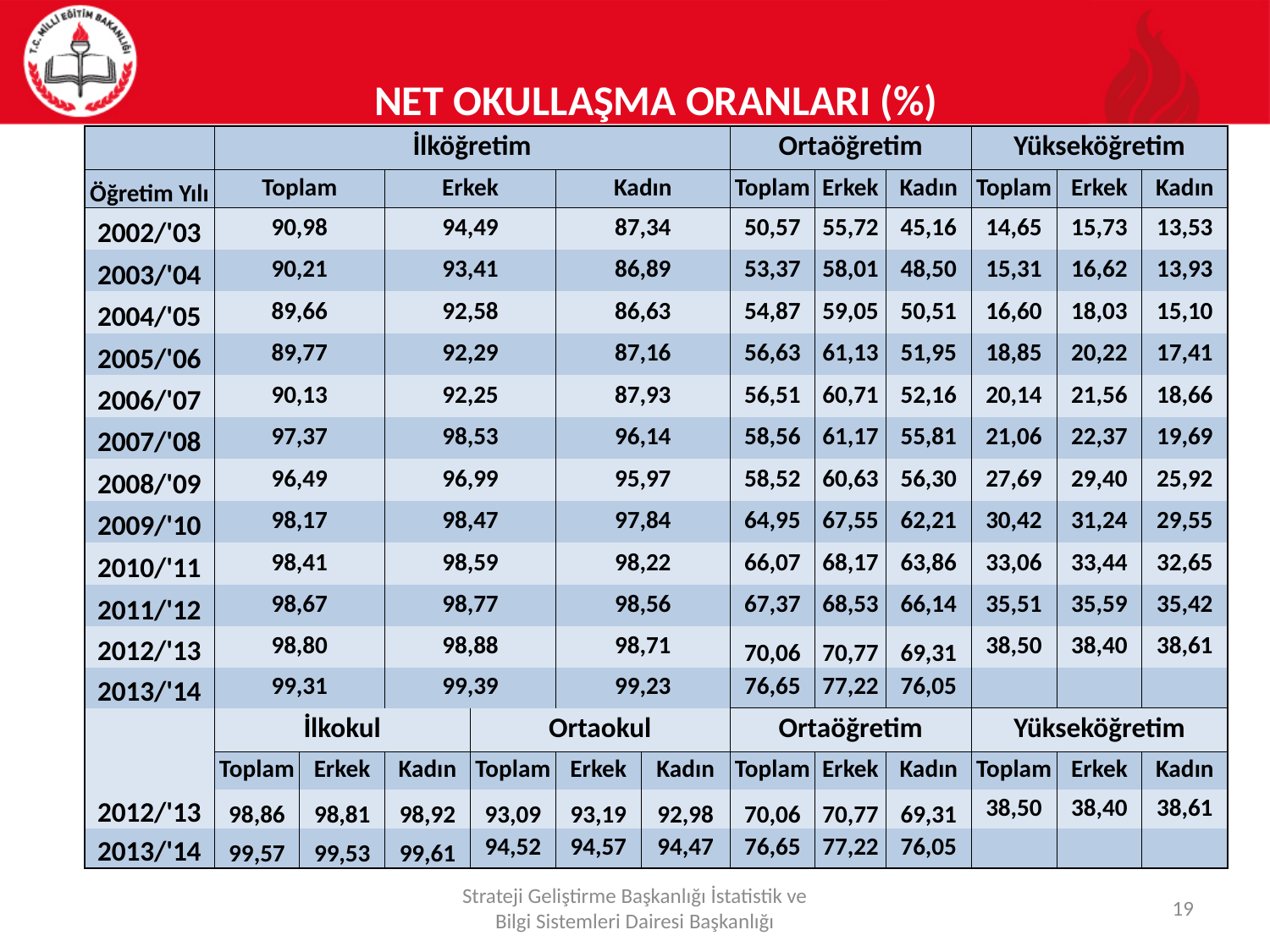

| NET OKULLAŞMA ORANLARI (%) |  |  |  |  |  |  |  |  |  |  |  |  |
| --- | --- | --- | --- | --- | --- | --- | --- | --- | --- | --- | --- | --- |
|  | İlköğretim |  |  |  |  |  | Ortaöğretim |  |  | Yükseköğretim |  |  |
| Öğretim Yılı | Toplam |  | Erkek |  | Kadın |  | Toplam | Erkek | Kadın | Toplam | Erkek | Kadın |
| 2002/'03 | 90,98 |  | 94,49 |  | 87,34 |  | 50,57 | 55,72 | 45,16 | 14,65 | 15,73 | 13,53 |
| 2003/'04 | 90,21 |  | 93,41 |  | 86,89 |  | 53,37 | 58,01 | 48,50 | 15,31 | 16,62 | 13,93 |
| 2004/'05 | 89,66 |  | 92,58 |  | 86,63 |  | 54,87 | 59,05 | 50,51 | 16,60 | 18,03 | 15,10 |
| 2005/'06 | 89,77 |  | 92,29 |  | 87,16 |  | 56,63 | 61,13 | 51,95 | 18,85 | 20,22 | 17,41 |
| 2006/'07 | 90,13 |  | 92,25 |  | 87,93 |  | 56,51 | 60,71 | 52,16 | 20,14 | 21,56 | 18,66 |
| 2007/'08 | 97,37 |  | 98,53 |  | 96,14 |  | 58,56 | 61,17 | 55,81 | 21,06 | 22,37 | 19,69 |
| 2008/'09 | 96,49 |  | 96,99 |  | 95,97 |  | 58,52 | 60,63 | 56,30 | 27,69 | 29,40 | 25,92 |
| 2009/'10 | 98,17 |  | 98,47 |  | 97,84 |  | 64,95 | 67,55 | 62,21 | 30,42 | 31,24 | 29,55 |
| 2010/'11 | 98,41 |  | 98,59 |  | 98,22 |  | 66,07 | 68,17 | 63,86 | 33,06 | 33,44 | 32,65 |
| 2011/'12 | 98,67 |  | 98,77 |  | 98,56 |  | 67,37 | 68,53 | 66,14 | 35,51 | 35,59 | 35,42 |
| 2012/'13 | 98,80 |  | 98,88 |  | 98,71 |  | 70,06 | 70,77 | 69,31 | 38,50 | 38,40 | 38,61 |
| 2013/'14 | 99,31 |  | 99,39 |  | 99,23 |  | 76,65 | 77,22 | 76,05 |  |  |  |
|  | İlkokul |  |  | Ortaokul |  |  | Ortaöğretim |  |  | Yükseköğretim |  |  |
|  | Toplam | Erkek | Kadın | Toplam | Erkek | Kadın | Toplam | Erkek | Kadın | Toplam | Erkek | Kadın |
| 2012/'13 | 98,86 | 98,81 | 98,92 | 93,09 | 93,19 | 92,98 | 70,06 | 70,77 | 69,31 | 38,50 | 38,40 | 38,61 |
| 2013/'14 | 99,57 | 99,53 | 99,61 | 94,52 | 94,57 | 94,47 | 76,65 | 77,22 | 76,05 |  |  |  |
Strateji Geliştirme Başkanlığı İstatistik ve Bilgi Sistemleri Dairesi Başkanlığı
19